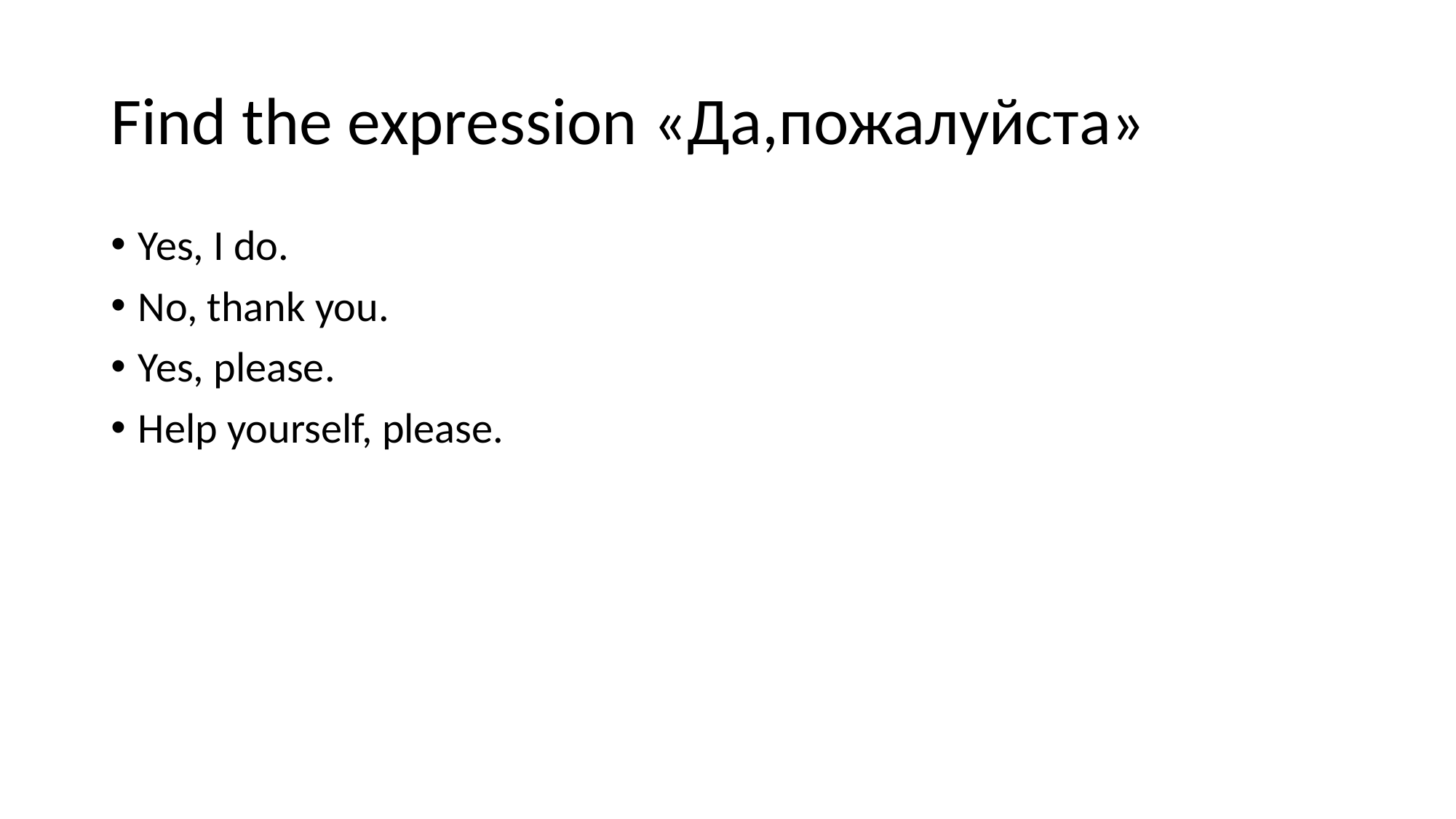

# Find the expression «Да,пожалуйста»
Yes, I do.
No, thank you.
Yes, please.
Help yourself, please.